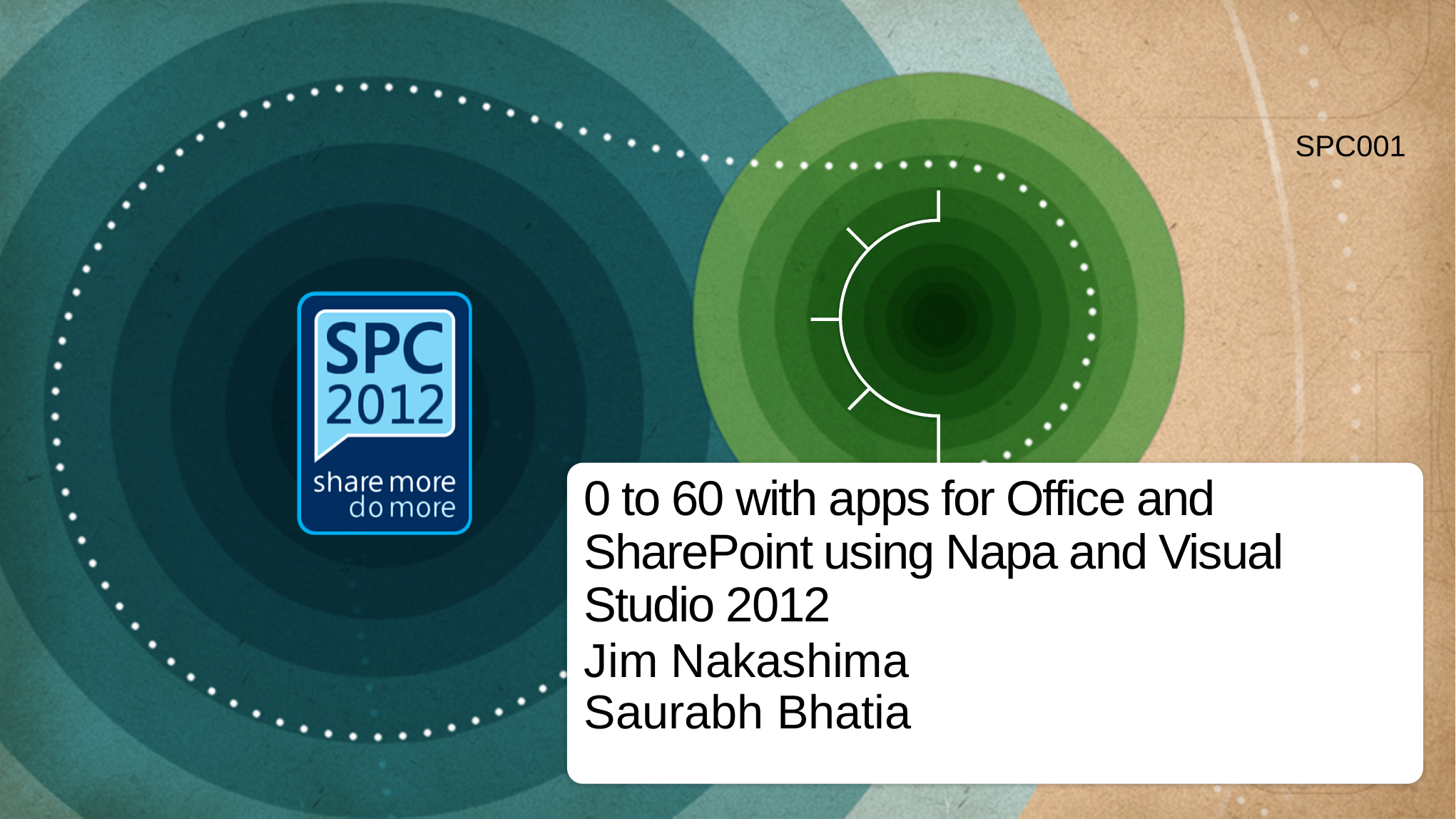

SPC001
# 0 to 60 with apps for Office and SharePoint using Napa and Visual Studio 2012
Jim Nakashima
Saurabh Bhatia